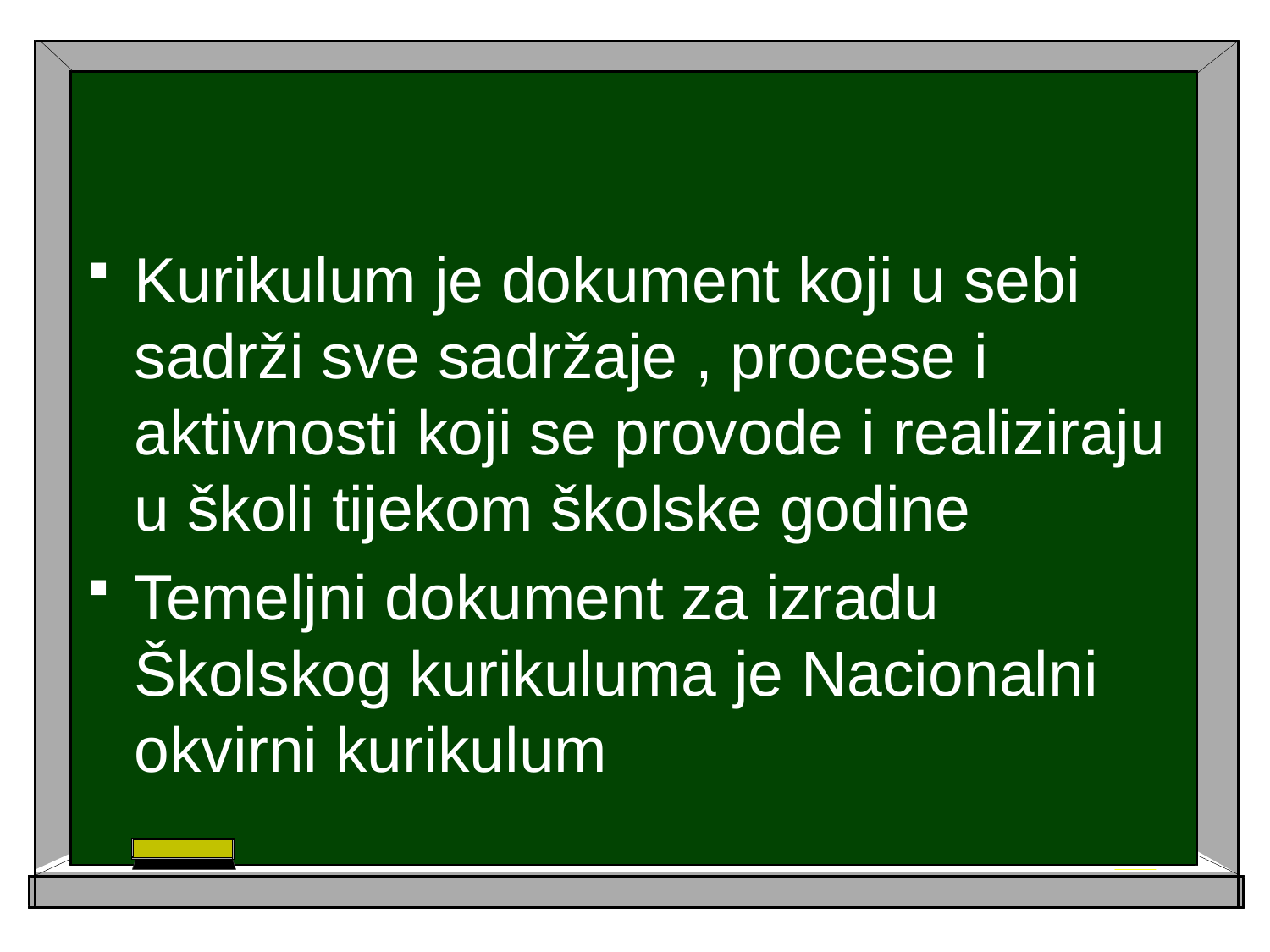

#
Kurikulum je dokument koji u sebi sadrži sve sadržaje , procese i aktivnosti koji se provode i realiziraju u školi tijekom školske godine
Temeljni dokument za izradu Školskog kurikuluma je Nacionalni okvirni kurikulum